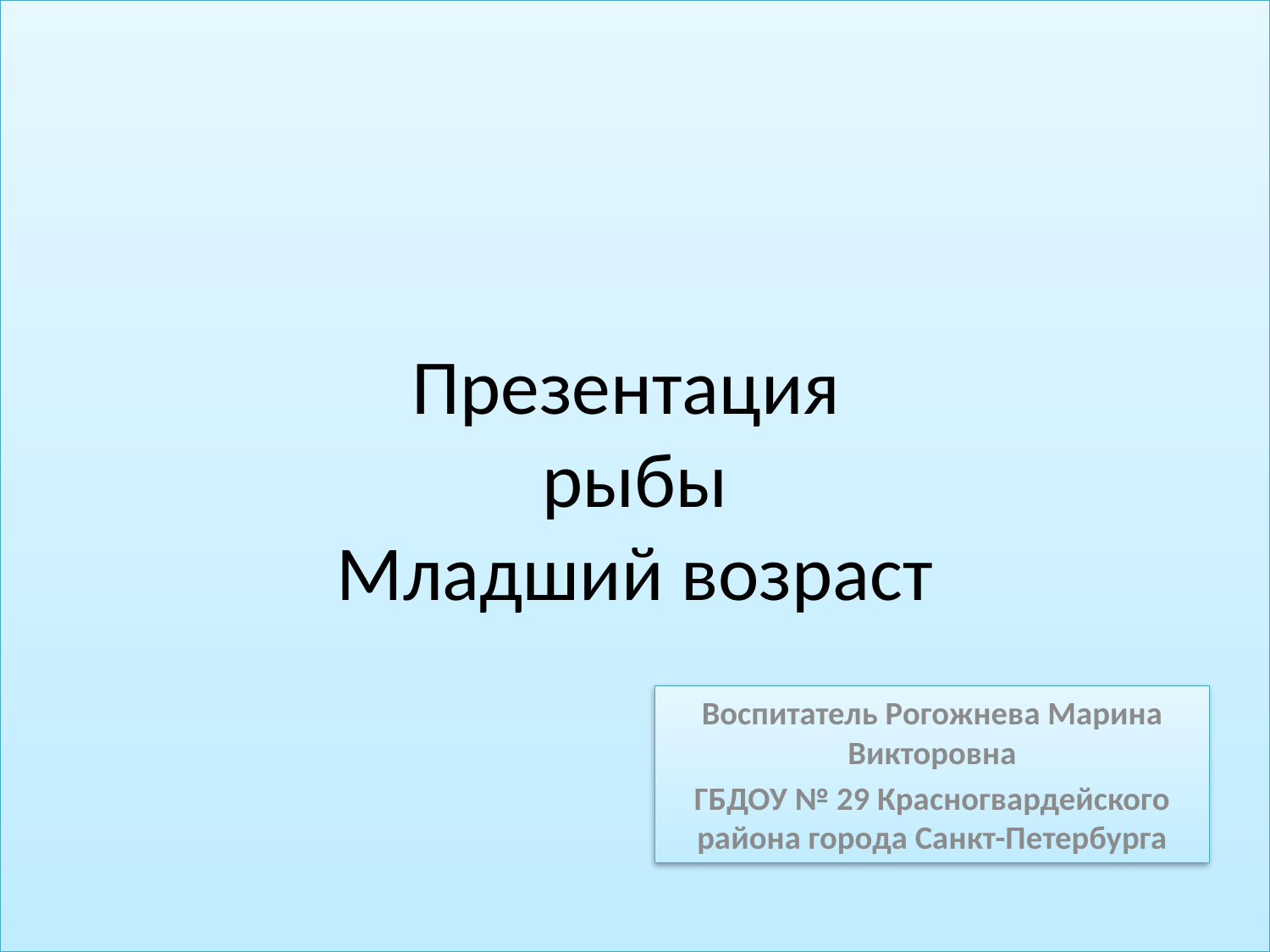

# Презентация рыбы Младший возраст
Воспитатель Рогожнева Марина Викторовна
ГБДОУ № 29 Красногвардейского района города Санкт-Петербурга